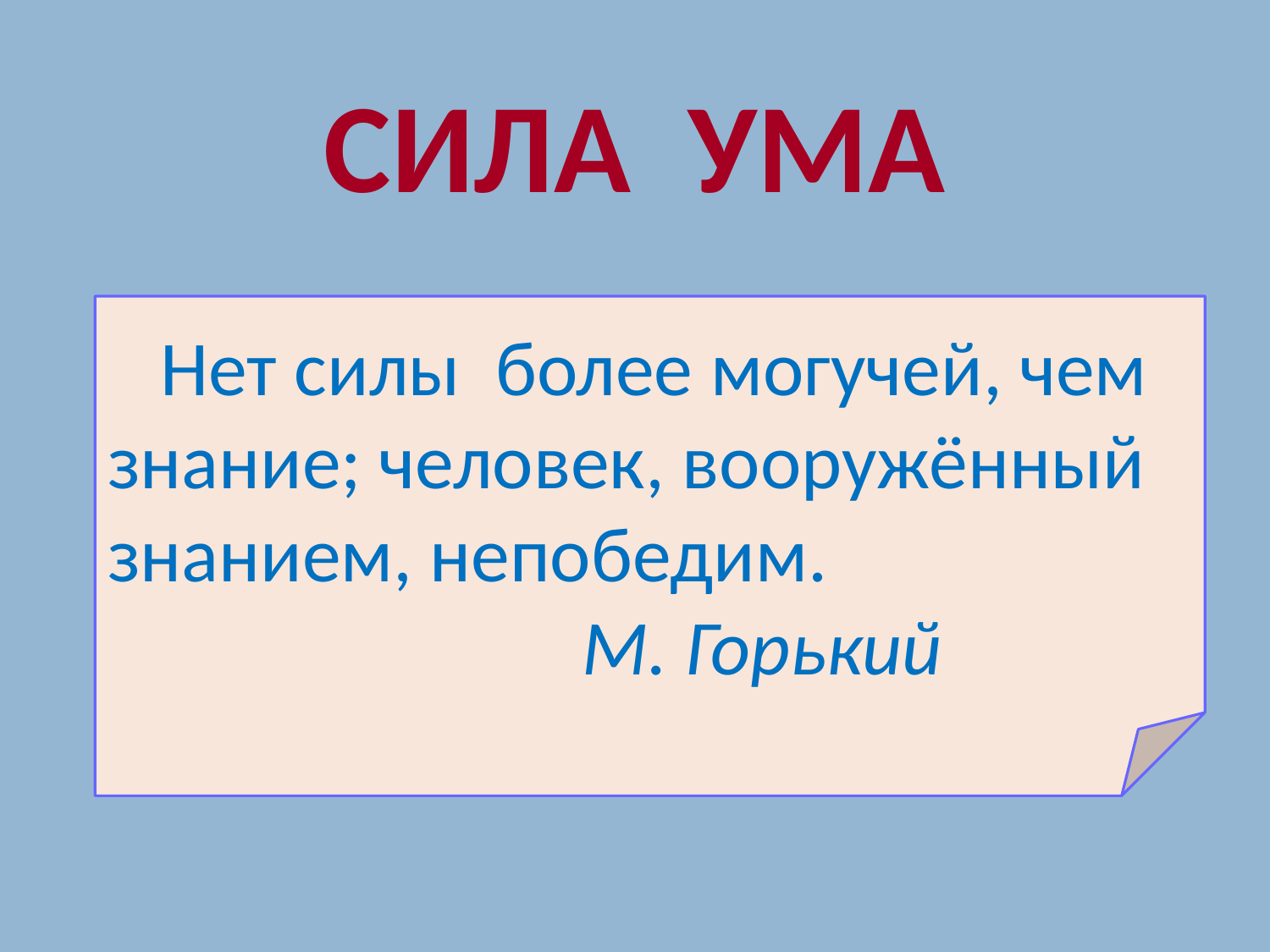

# СИЛА  УМА

   Нет силы  более могучей, чем знание; человек, вооружённый знанием, непобедим.
                           М. Горький